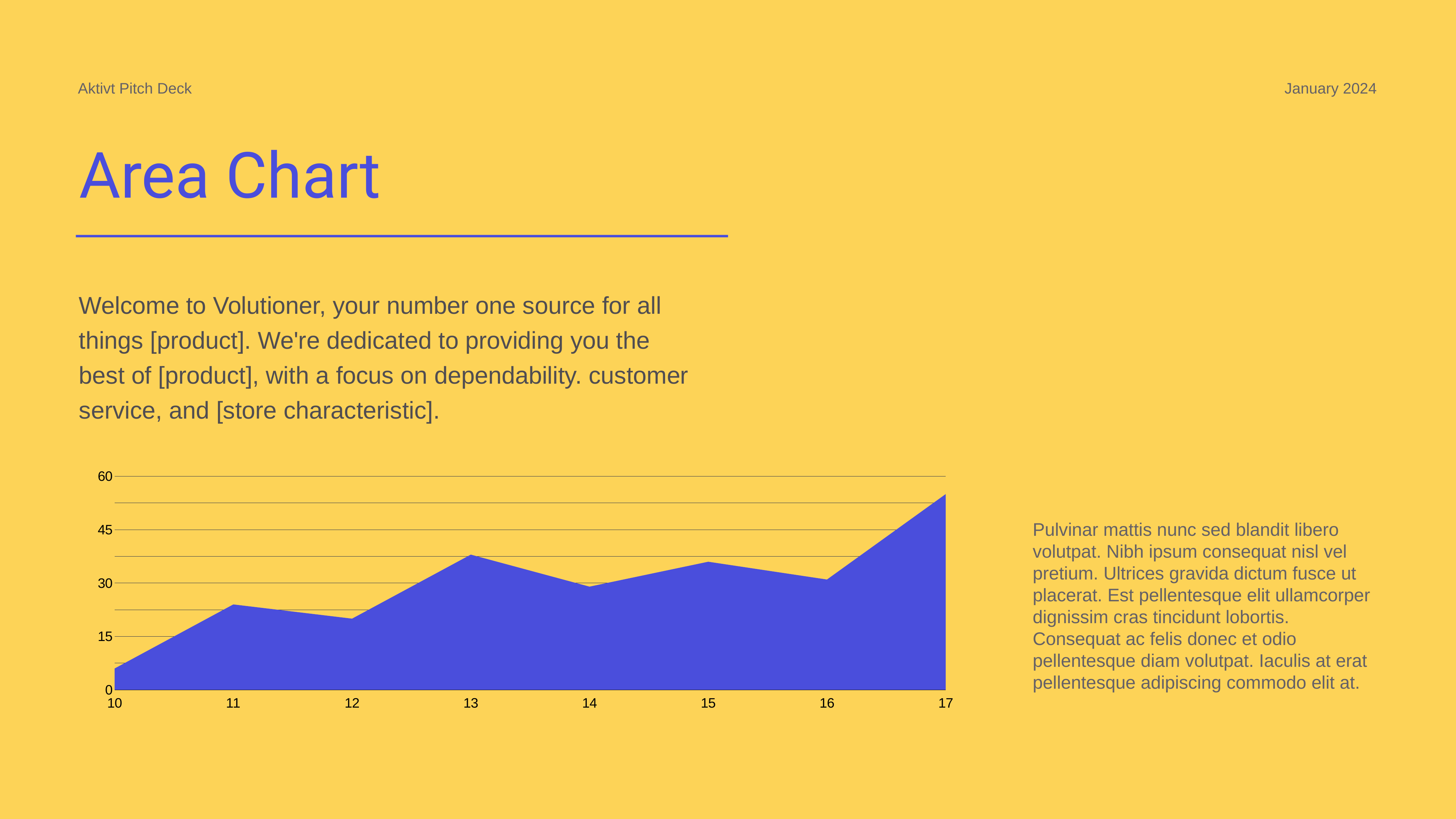

Aktivt Pitch Deck
January 2024
Area Chart

Welcome to Volutioner, your number one source for all things [product]. We're dedicated to providing you the best of [product], with a focus on dependability. customer service, and [store characteristic].

### Chart

| Category | Site Entrance |
|---|---|
| 10 | 6.0 |
| 11 | 24.0 |
| 12 | 20.0 |
| 13 | 38.0 |
| 14 | 29.0 |
| 15 | 36.0 |
| 16 | 31.0 |
| 17 | 55.0 |
Pulvinar mattis nunc sed blandit libero volutpat. Nibh ipsum consequat nisl vel pretium. Ultrices gravida dictum fusce ut placerat. Est pellentesque elit ullamcorper dignissim cras tincidunt lobortis. Consequat ac felis donec et odio pellentesque diam volutpat. Iaculis at erat pellentesque adipiscing commodo elit at.